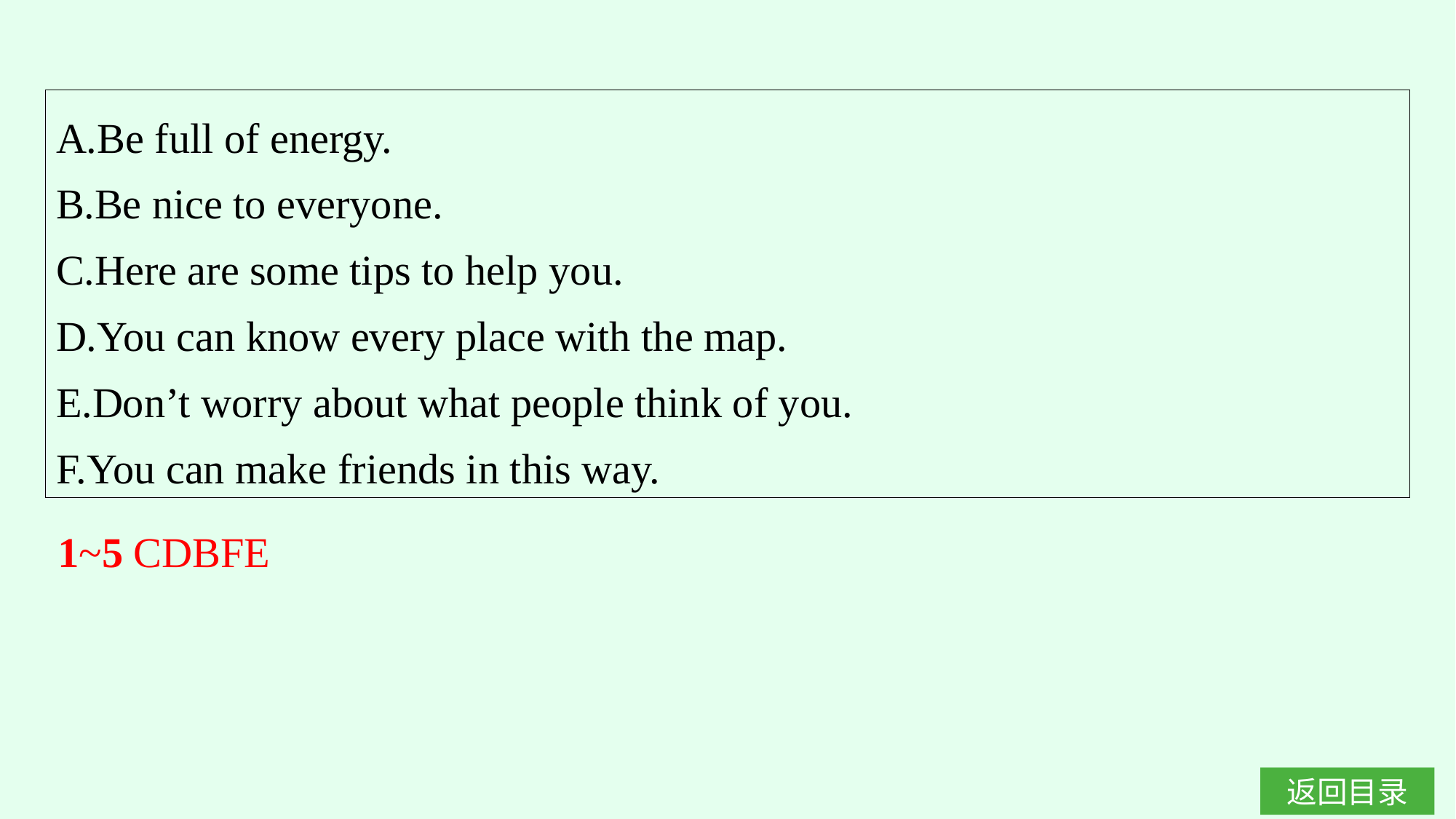

A.Be full of energy.
B.Be nice to everyone.
C.Here are some tips to help you.
D.You can know every place with the map.
E.Don’t worry about what people think of you.
F.You can make friends in this way.
1~5 CDBFE